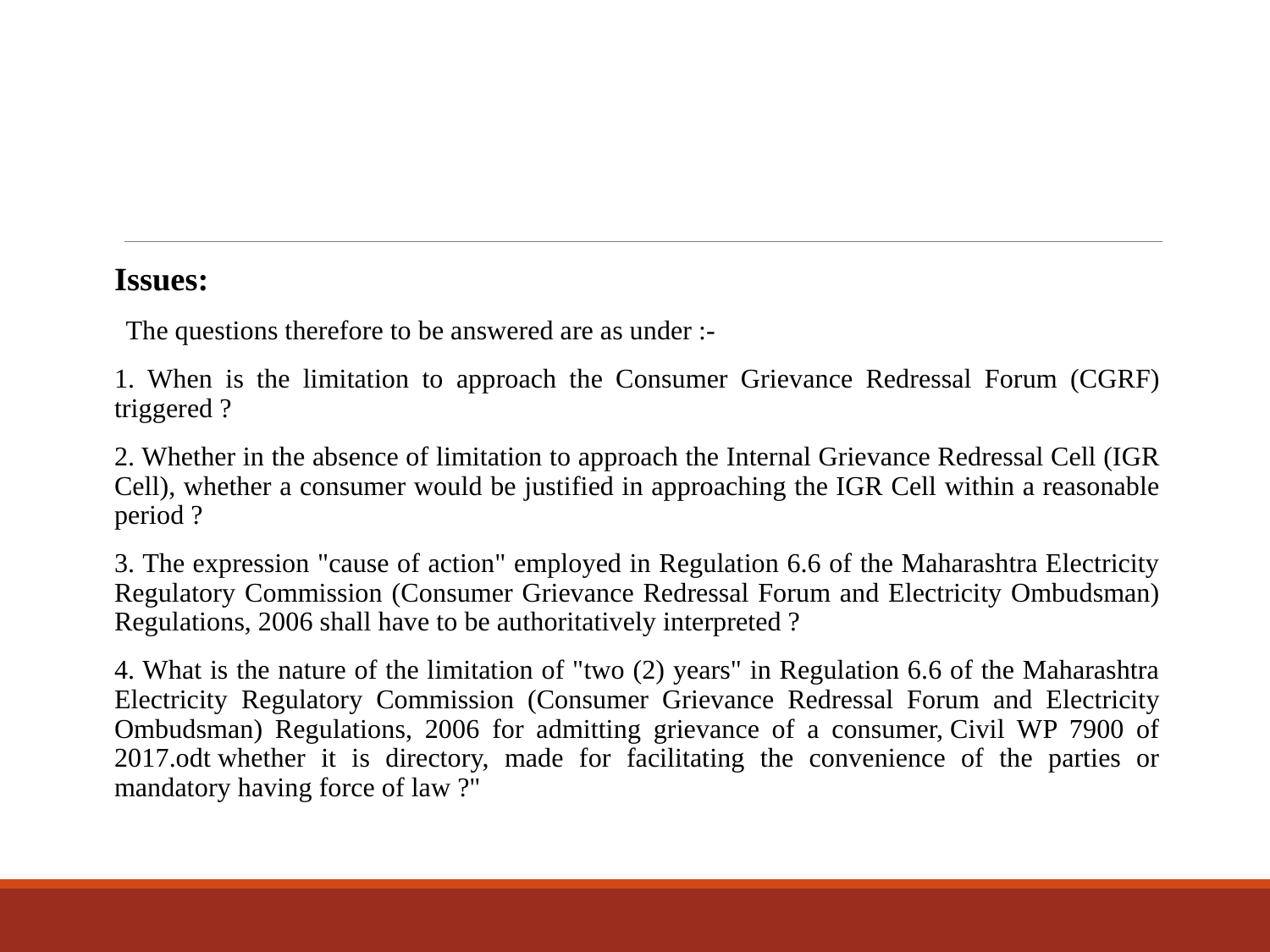

#
Issues:
The questions therefore to be answered are as under :-
1. When is the limitation to approach the Consumer Grievance Redressal Forum (CGRF) triggered ?
2. Whether in the absence of limitation to approach the Internal Grievance Redressal Cell (IGR Cell), whether a consumer would be justified in approaching the IGR Cell within a reasonable period ?
3. The expression "cause of action" employed in Regulation 6.6 of the Maharashtra Electricity Regulatory Commission (Consumer Grievance Redressal Forum and Electricity Ombudsman) Regulations, 2006 shall have to be authoritatively interpreted ?
4. What is the nature of the limitation of "two (2) years" in Regulation 6.6 of the Maharashtra Electricity Regulatory Commission (Consumer Grievance Redressal Forum and Electricity Ombudsman) Regulations, 2006 for admitting grievance of a consumer, Civil WP 7900 of 2017.odt whether it is directory, made for facilitating the convenience of the parties or mandatory having force of law ?"